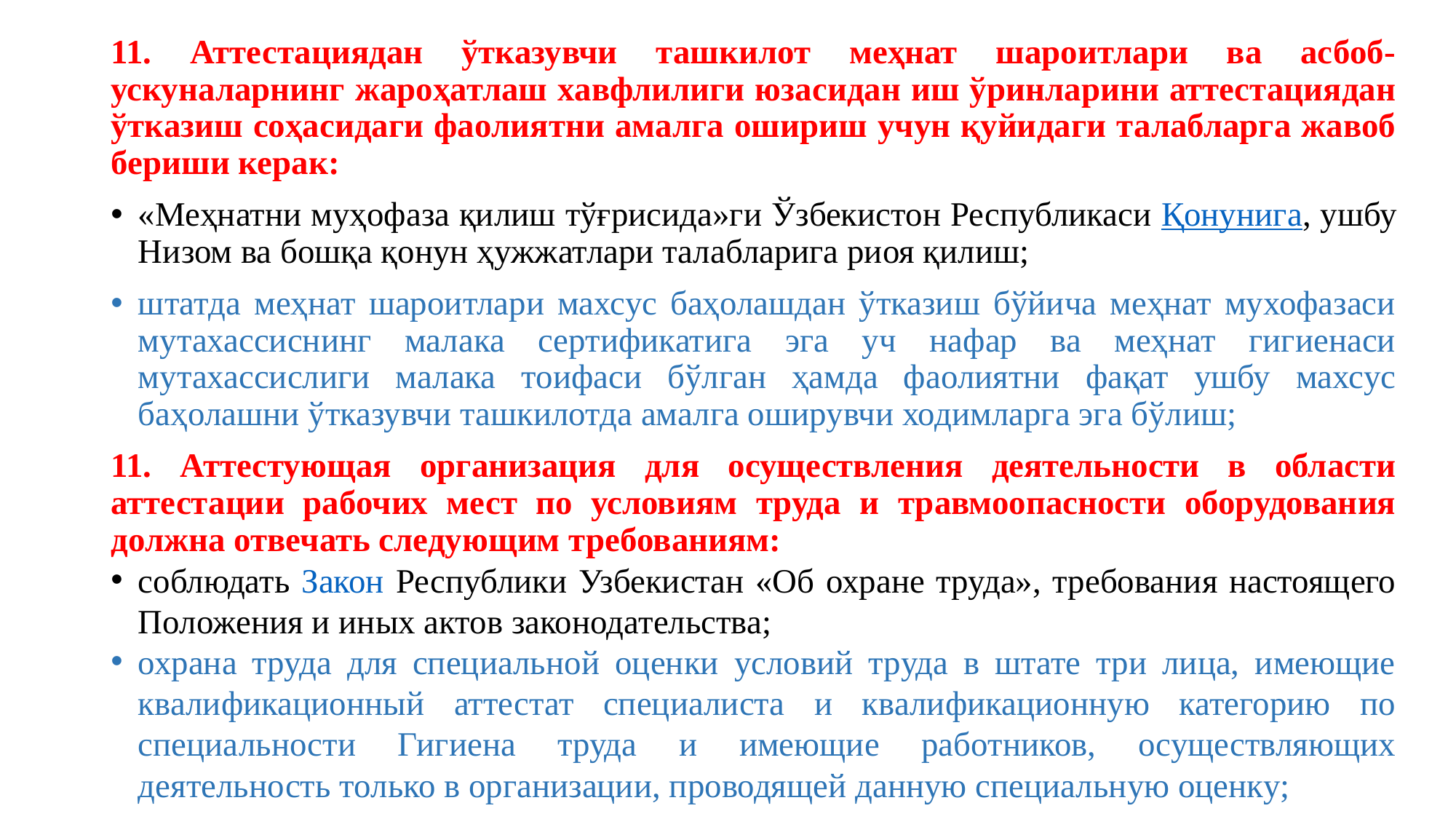

11. Аттестациядан ўтказувчи ташкилот меҳнат шароитлари ва асбоб-ускуналарнинг жароҳатлаш хавфлилиги юзасидан иш ўринларини аттестациядан ўтказиш соҳасидаги фаолиятни амалга ошириш учун қуйидаги талабларга жавоб бериши керак:
«Меҳнатни муҳофаза қилиш тўғрисида»ги Ўзбекистон Республикаси Қонунига, ушбу Низом ва бошқа қонун ҳужжатлари талабларига риоя қилиш;
штатда меҳнат шароитлари махсус баҳолашдан ўтказиш бўйича меҳнат мухофазаси мутахассиснинг малака сертификатига эга уч нафар ва меҳнат гигиенаси мутахассислиги малака тоифаси бўлган ҳамда фаолиятни фақат ушбу махсус баҳолашни ўтказувчи ташкилотда амалга оширувчи ходимларга эга бўлиш;
11. Аттестующая организация для осуществления деятельности в области аттестации рабочих мест по условиям труда и травмоопасности оборудования должна отвечать следующим требованиям:
соблюдать Закон Республики Узбекистан «Об охране труда», требования настоящего Положения и иных актов законодательства;
охрана труда для специальной оценки условий труда в штате три лица, имеющие квалификационный аттестат специалиста и квалификационную категорию по специальности Гигиена труда и имеющие работников, осуществляющих деятельность только в организации, проводящей данную специальную оценку;